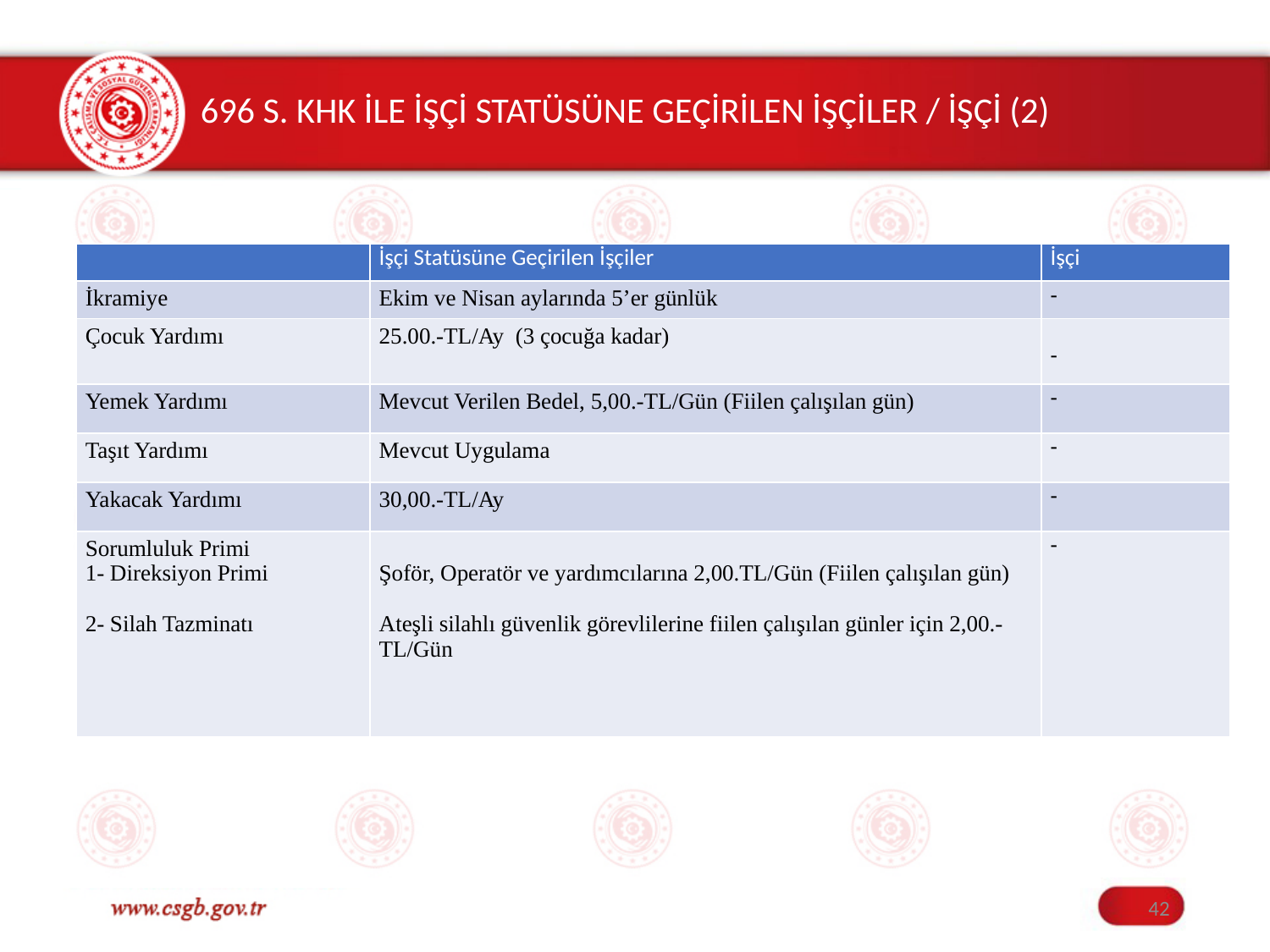

# 696 S. KHK İLE İŞÇİ STATÜSÜNE GEÇİRİLEN İŞÇİLER / İŞÇİ (2)
|  | İşçi Statüsüne Geçirilen İşçiler | İşçi |
| --- | --- | --- |
| İkramiye | Ekim ve Nisan aylarında 5’er günlük | - |
| Çocuk Yardımı | 25.00.-TL/Ay (3 çocuğa kadar) | - |
| Yemek Yardımı | Mevcut Verilen Bedel, 5,00.-TL/Gün (Fiilen çalışılan gün) | - |
| Taşıt Yardımı | Mevcut Uygulama | - |
| Yakacak Yardımı | 30,00.-TL/Ay | - |
| Sorumluluk Primi 1- Direksiyon Primi 2- Silah Tazminatı | Şoför, Operatör ve yardımcılarına 2,00.TL/Gün (Fiilen çalışılan gün) Ateşli silahlı güvenlik görevlilerine fiilen çalışılan günler için 2,00.-TL/Gün | - |

42